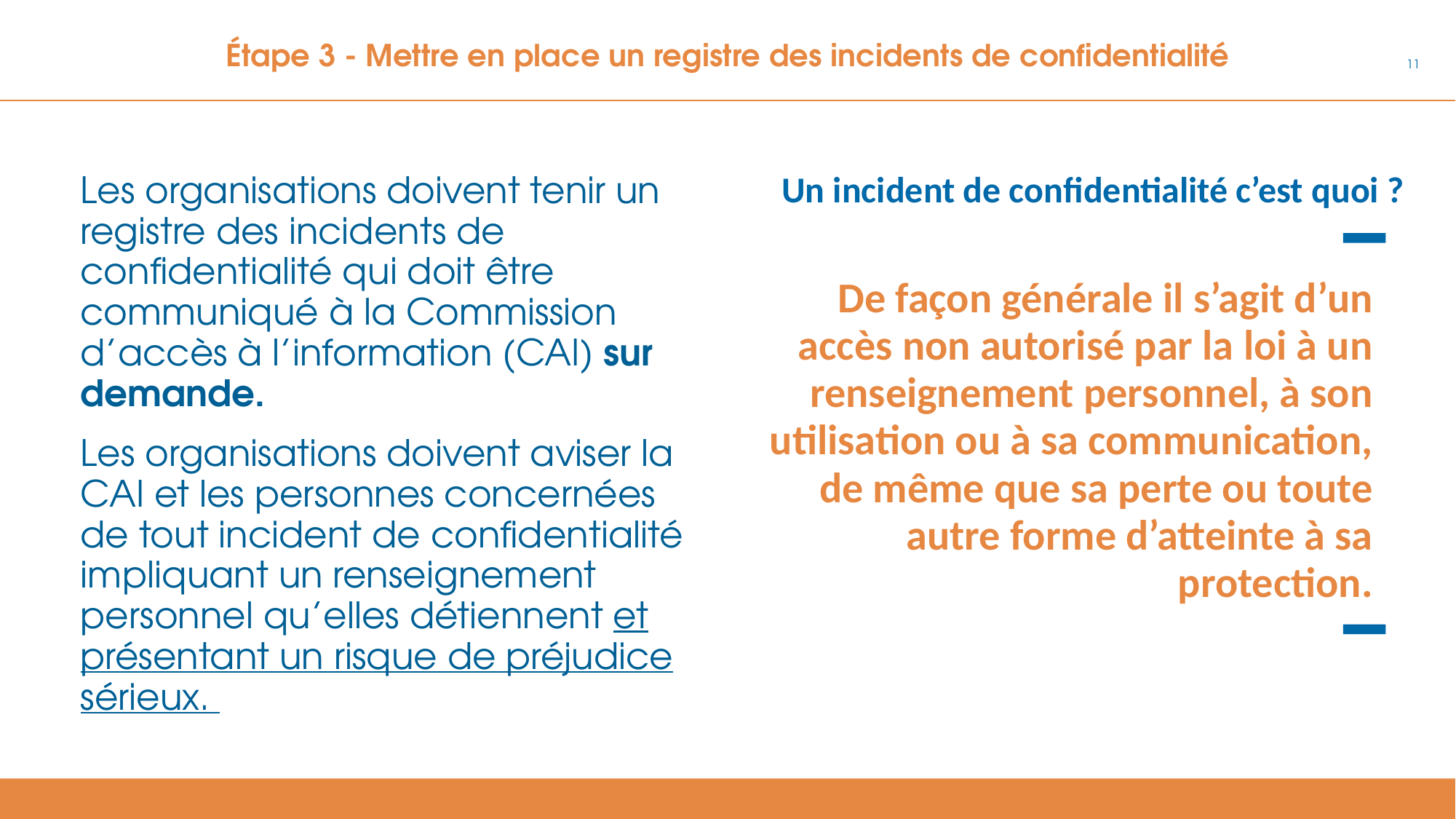

# Étape 3 - Mettre en place un registre des incidents de confidentialité
11
Un incident de confidentialité c’est quoi ?
Les organisations doivent tenir un registre des incidents de confidentialité qui doit être communiqué à la Commission d’accès à l’information (CAI) sur demande.
Les organisations doivent aviser la CAI et les personnes concernées de tout incident de confidentialité impliquant un renseignement personnel qu’elles détiennent et présentant un risque de préjudice sérieux.
De façon générale il s’agit d’un accès non autorisé par la loi à un renseignement personnel, à son utilisation ou à sa communication, de même que sa perte ou toute autre forme d’atteinte à sa protection.